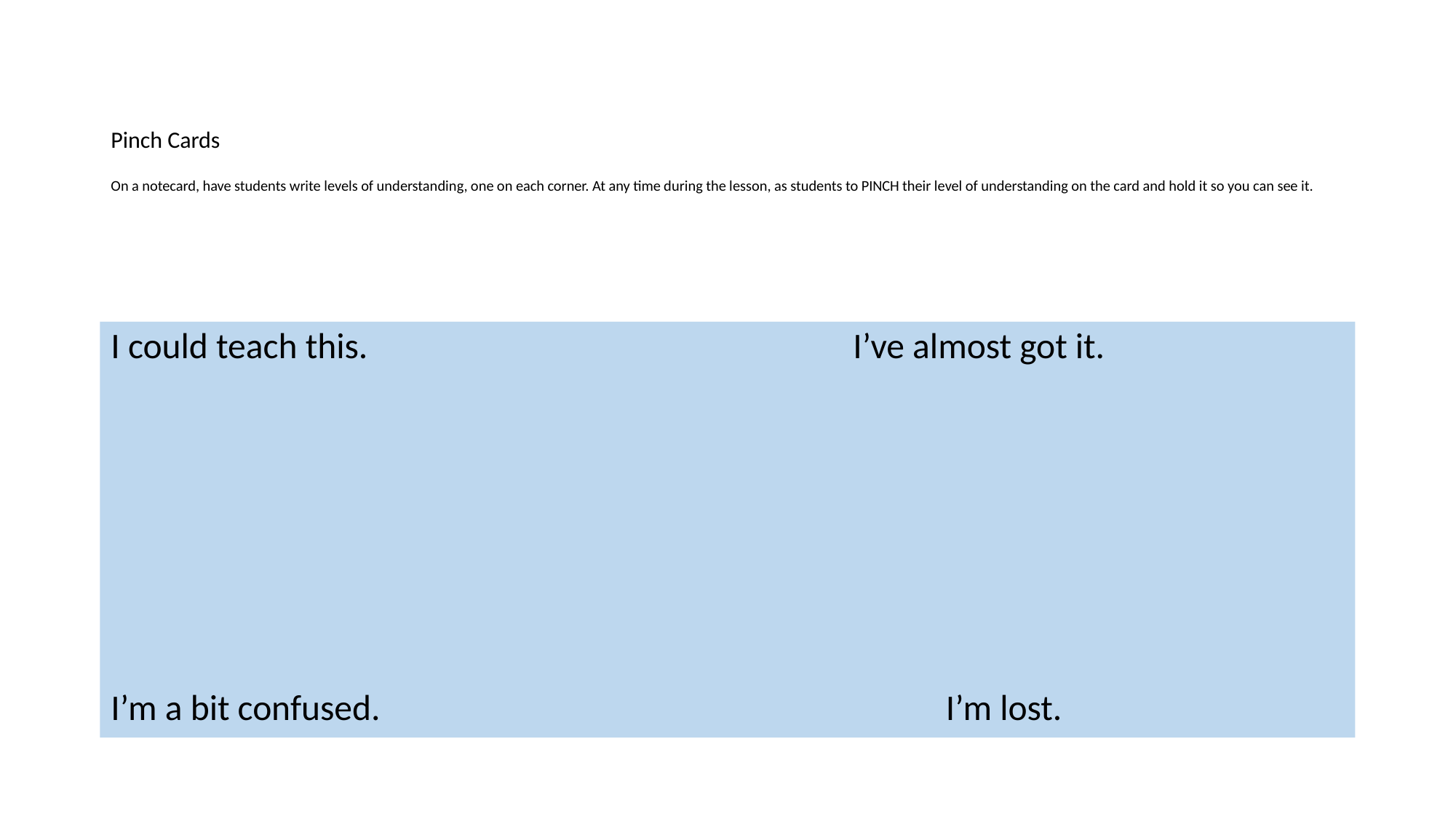

# Pinch Cards On a notecard, have students write levels of understanding, one on each corner. At any time during the lesson, as students to PINCH their level of understanding on the card and hold it so you can see it.
I could teach this.						I’ve almost got it.

I’m a bit confused. 							I’m lost.